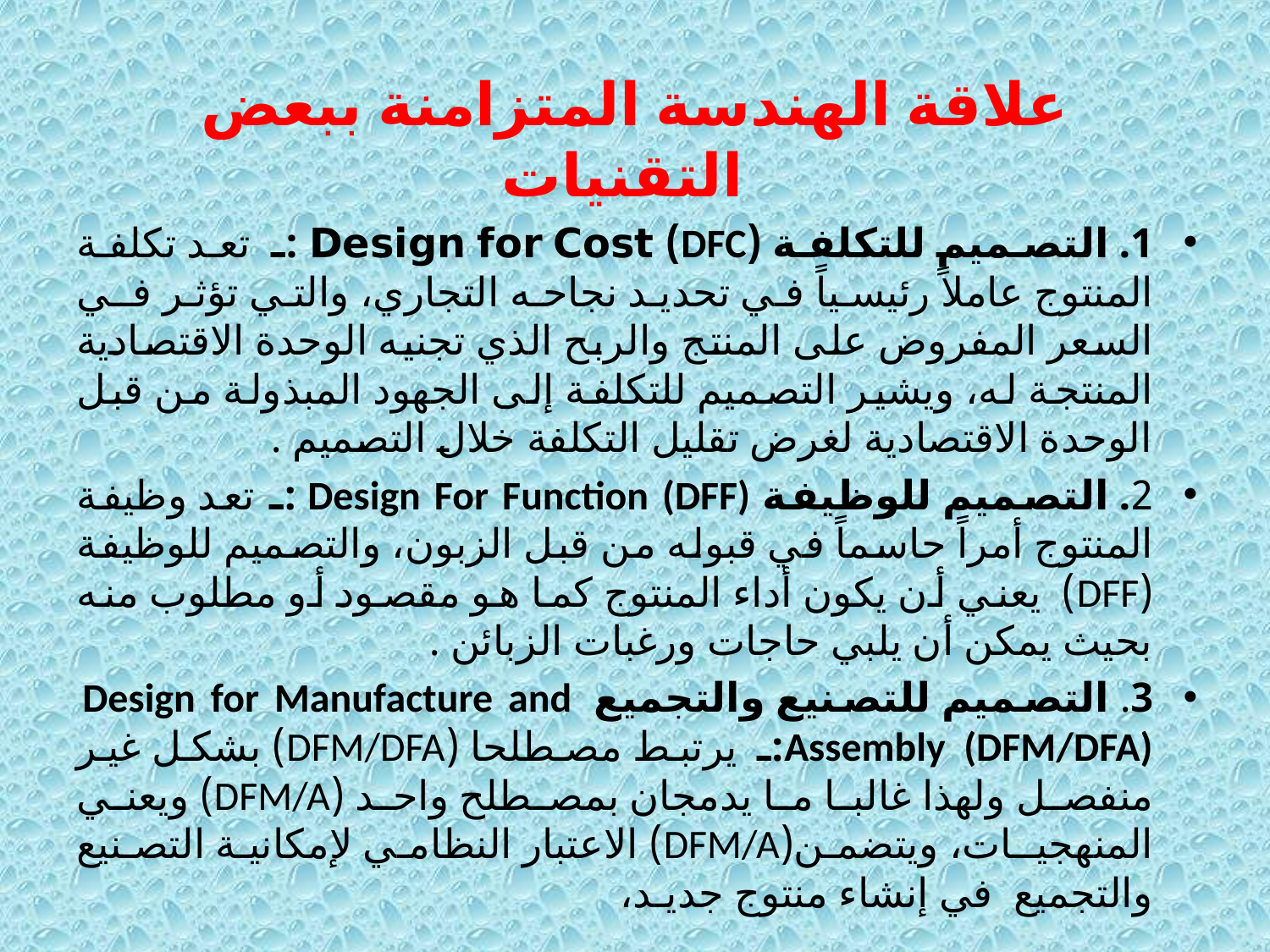

علاقة الهندسة المتزامنة ببعض التقنيات
1. التصميم للتكلفة (DFC) Design for Cost :ـ تعد تكلفة المنتوج عاملاً رئيسياً في تحديد نجاحه التجاري، والتي تؤثر فـي السعر المفروض على المنتج والربح الذي تجنيه الوحدة الاقتصادية المنتجة له، ويشير التصميم للتكلفة إلى الجهود المبذولة من قبل الوحدة الاقتصادية لغرض تقليل التكلفة خلال التصميم .
2. التصميم للوظيفة Design For Function (DFF) :ـ تعد وظيفة المنتوج أمراً حاسماً في قبوله من قبل الزبون، والتصميم للوظيفة (DFF)  يعني أن يكون أداء المنتوج كما هو مقصود أو مطلوب منه بحيث يمكن أن يلبي حاجات ورغبات الزبائن .
3. التصميم للتصنيع والتجميع  Design for Manufacture and Assembly (DFM/DFA):ـ يرتبط مصطلحا (DFM/DFA) بشكل غير منفصل ولهذا غالبا ما يدمجان بمصطلح واحد (DFM/A) ويعني المنهجيـات، ويتضمن(DFM/A) الاعتبار النظامي لإمكانية التصنيع والتجميع  في إنشاء منتوج جديـد،